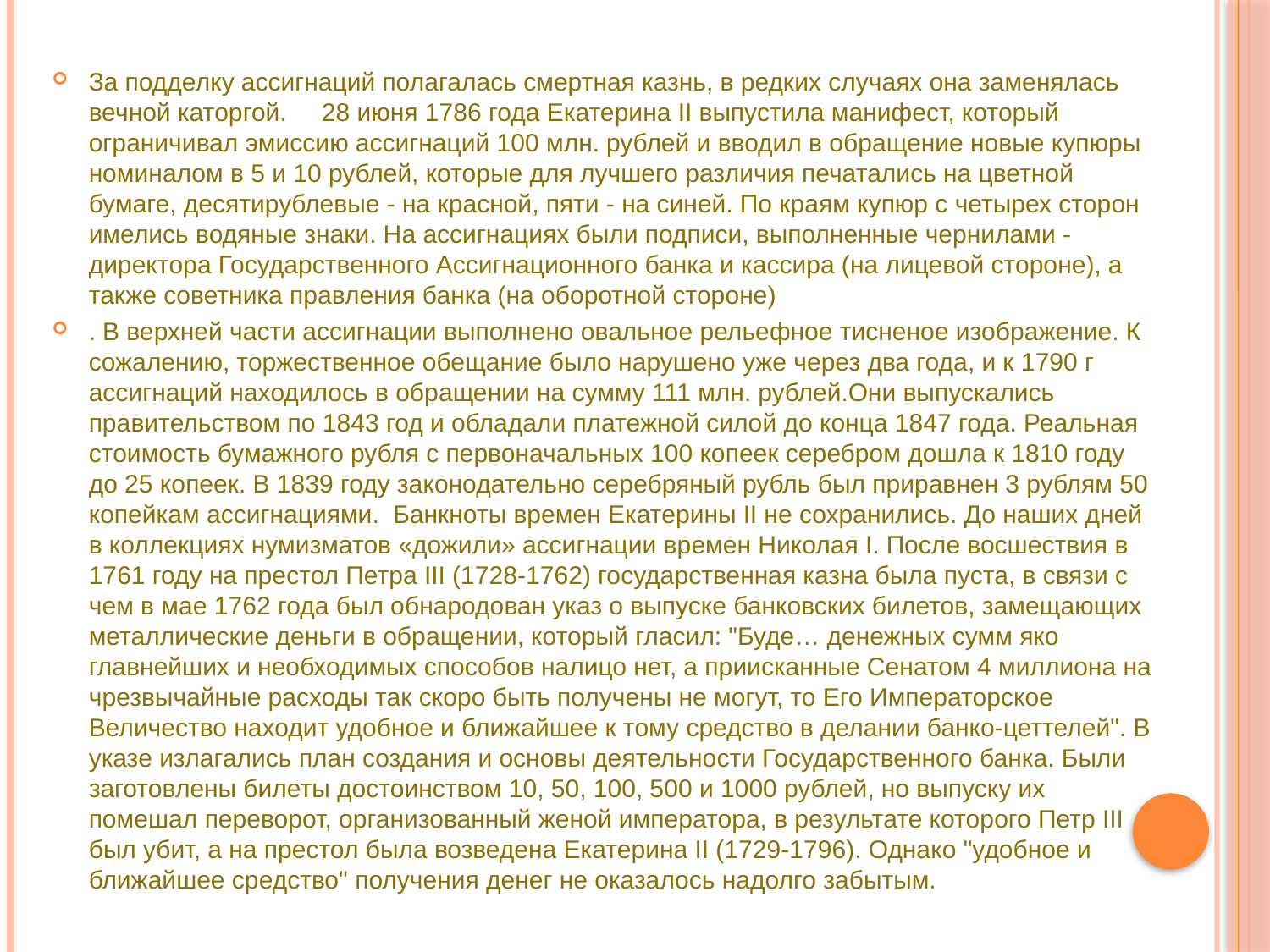

За подделку ассигнаций полагалась смертная казнь, в редких случаях она заменялась вечной каторгой.     28 июня 1786 года Екатерина II выпустила манифест, который ограничивал эмиссию ассигнаций 100 млн. рублей и вводил в обращение новые купюры номиналом в 5 и 10 рублей, которые для лучшего различия печатались на цветной бумаге, десятирублевые - на красной, пяти - на синей. По краям купюр с четырех сторон имелись водяные знаки. На ассигнациях были подписи, выполненные чернилами - директора Государственного Ассигнационного банка и кассира (на лицевой стороне), а также советника правления банка (на оборотной стороне)
. В верхней части ассигнации выполнено овальное рельефное тисненое изображение. К сожалению, торжественное обещание было нарушено уже через два года, и к 1790 г ассигнаций находилось в обращении на сумму 111 млн. рублей.Они выпускались правительством по 1843 год и обладали платежной силой до конца 1847 года. Реальная стоимость бумажного рубля с первоначальных 100 копеек серебром дошла к 1810 году до 25 копеек. В 1839 году законодательно серебряный рубль был приравнен 3 рублям 50 копейкам ассигнациями.  Банкноты времен Екатерины II не сохранились. До наших дней в коллекциях нумизматов «дожили» ассигнации времен Николая I. После восшествия в 1761 году на престол Петра III (1728-1762) государственная казна была пуста, в связи с чем в мае 1762 года был обнародован указ о выпуске банковских билетов, замещающих металлические деньги в обращении, который гласил: "Буде… денежных сумм яко главнейших и необходимых способов налицо нет, а приисканные Сенатом 4 миллиона на чрезвычайные расходы так скоро быть получены не могут, то Его Императорское Величество находит удобное и ближайшее к тому средство в делании банко-цеттелей". В указе излагались план создания и основы деятельности Государственного банка. Были заготовлены билеты достоинством 10, 50, 100, 500 и 1000 рублей, но выпуску их помешал переворот, организованный женой императора, в результате которого Петр III был убит, а на престол была возведена Екатерина II (1729-1796). Однако "удобное и ближайшее средство" получения денег не оказалось надолго забытым.